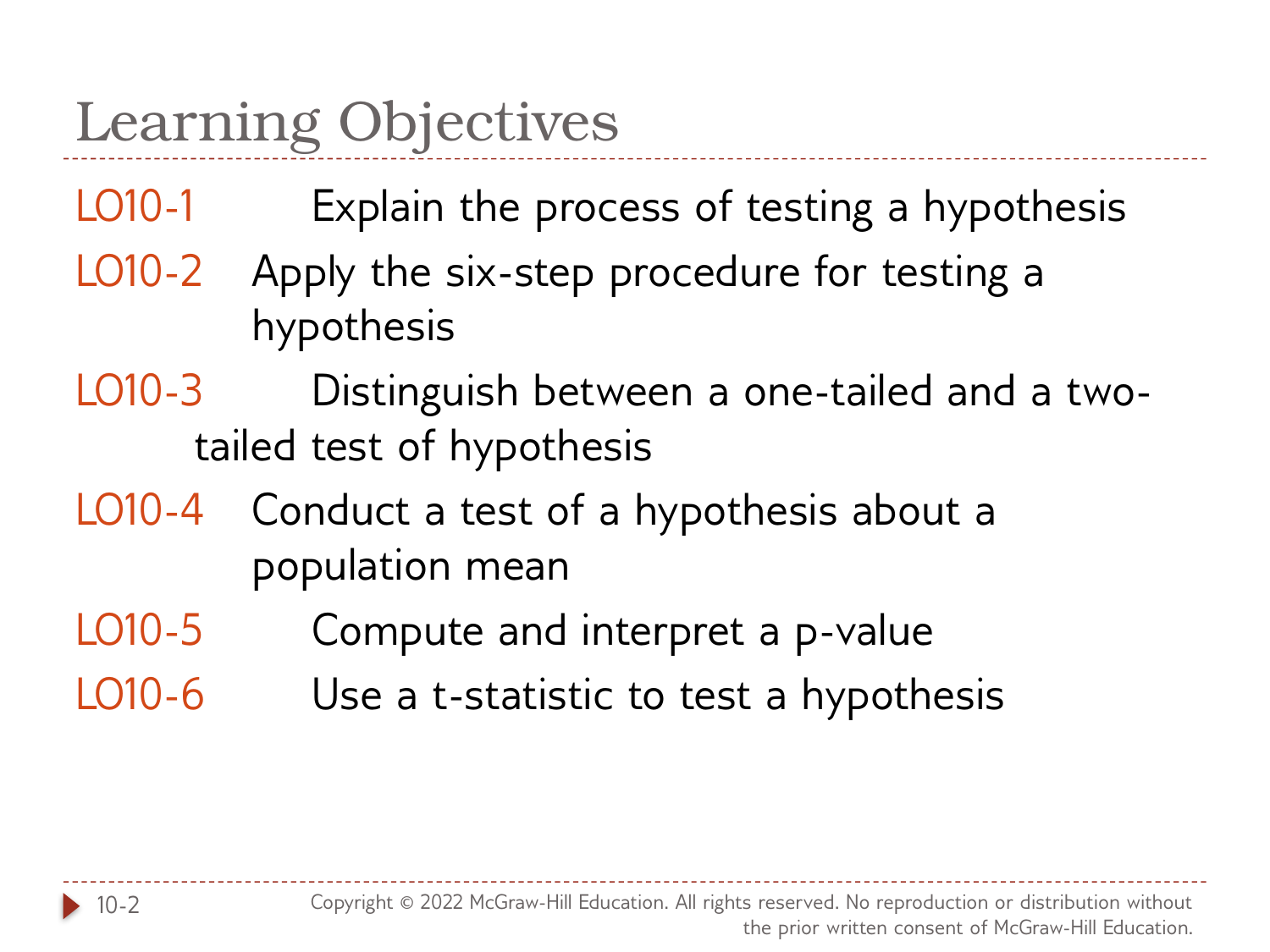

# Learning Objectives
LO10-1		Explain the process of testing a hypothesis
LO10-2		Apply the six-step procedure for testing a hypothesis
LO10-3		Distinguish between a one-tailed and a two-						tailed test of hypothesis
LO10-4		Conduct a test of a hypothesis about a population mean
LO10-5		Compute and interpret a p-value
LO10-6		Use a t-statistic to test a hypothesis
10-2
Copyright © 2022 McGraw-Hill Education. All rights reserved. No reproduction or distribution without the prior written consent of McGraw-Hill Education.